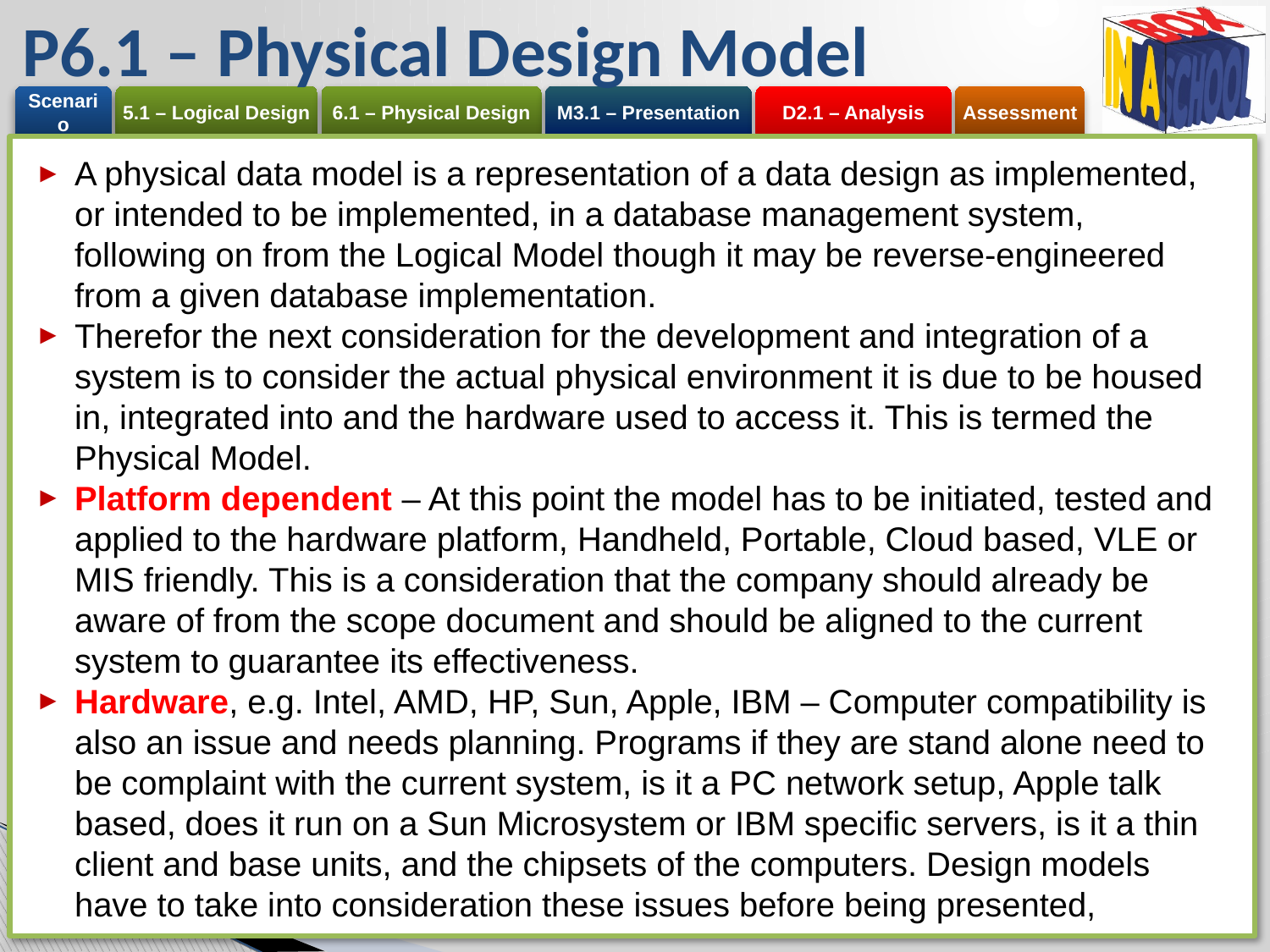

# P6.1 – Physical Design Model
A physical data model is a representation of a data design as implemented, or intended to be implemented, in a database management system, following on from the Logical Model though it may be reverse-engineered from a given database implementation.
Therefor the next consideration for the development and integration of a system is to consider the actual physical environment it is due to be housed in, integrated into and the hardware used to access it. This is termed the Physical Model.
Platform dependent – At this point the model has to be initiated, tested and applied to the hardware platform, Handheld, Portable, Cloud based, VLE or MIS friendly. This is a consideration that the company should already be aware of from the scope document and should be aligned to the current system to guarantee its effectiveness.
Hardware, e.g. Intel, AMD, HP, Sun, Apple, IBM – Computer compatibility is also an issue and needs planning. Programs if they are stand alone need to be complaint with the current system, is it a PC network setup, Apple talk based, does it run on a Sun Microsystem or IBM specific servers, is it a thin client and base units, and the chipsets of the computers. Design models have to take into consideration these issues before being presented,